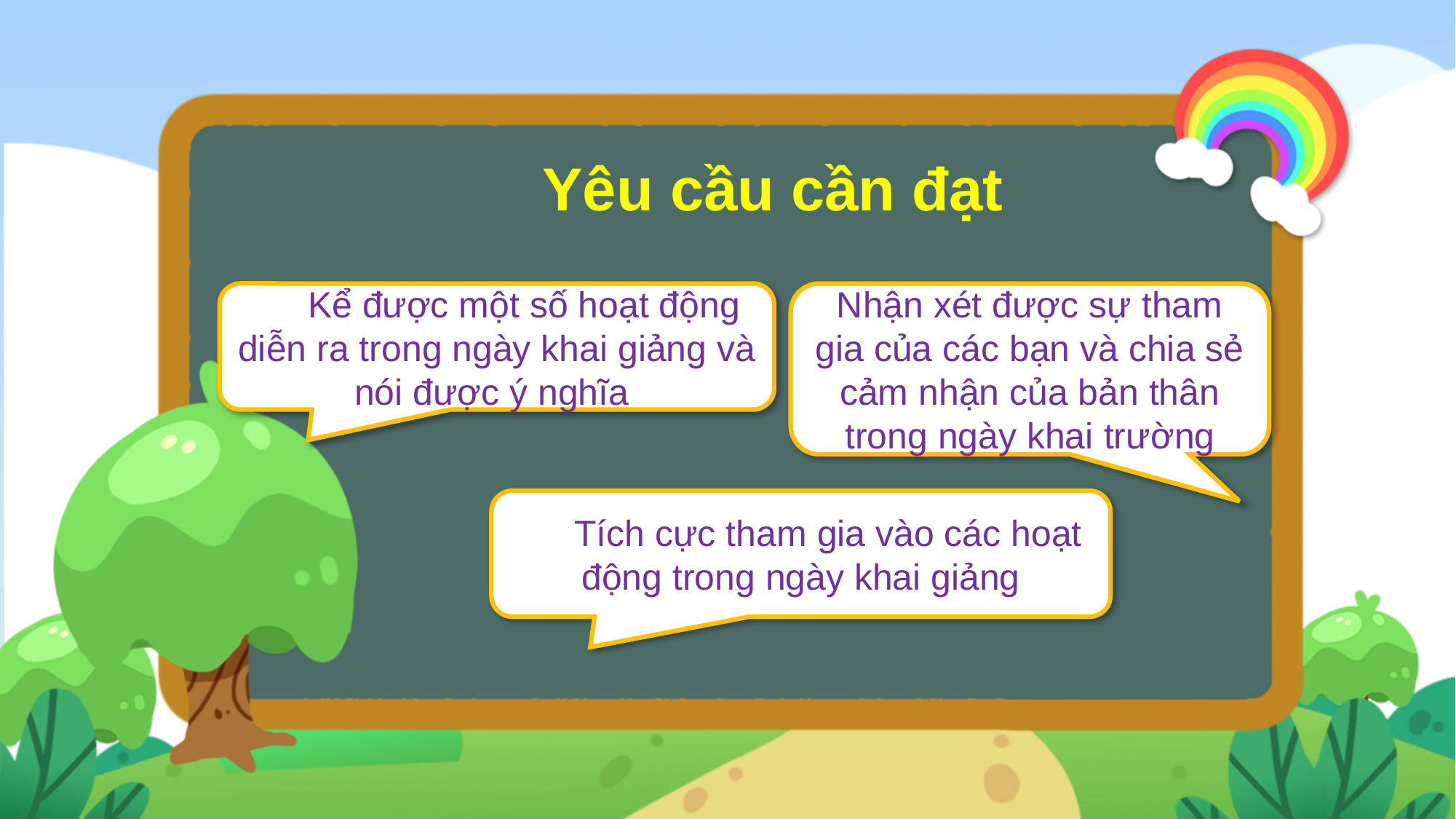

Yêu cầu cần đạt
Kể được một số hoạt động diễn ra trong ngày khai giảng và nói được ý nghĩa
Nhận xét được sự tham gia của các bạn và chia sẻ cảm nhận của bản thân trong ngày khai trường
Tích cực tham gia vào các hoạt động trong ngày khai giảng